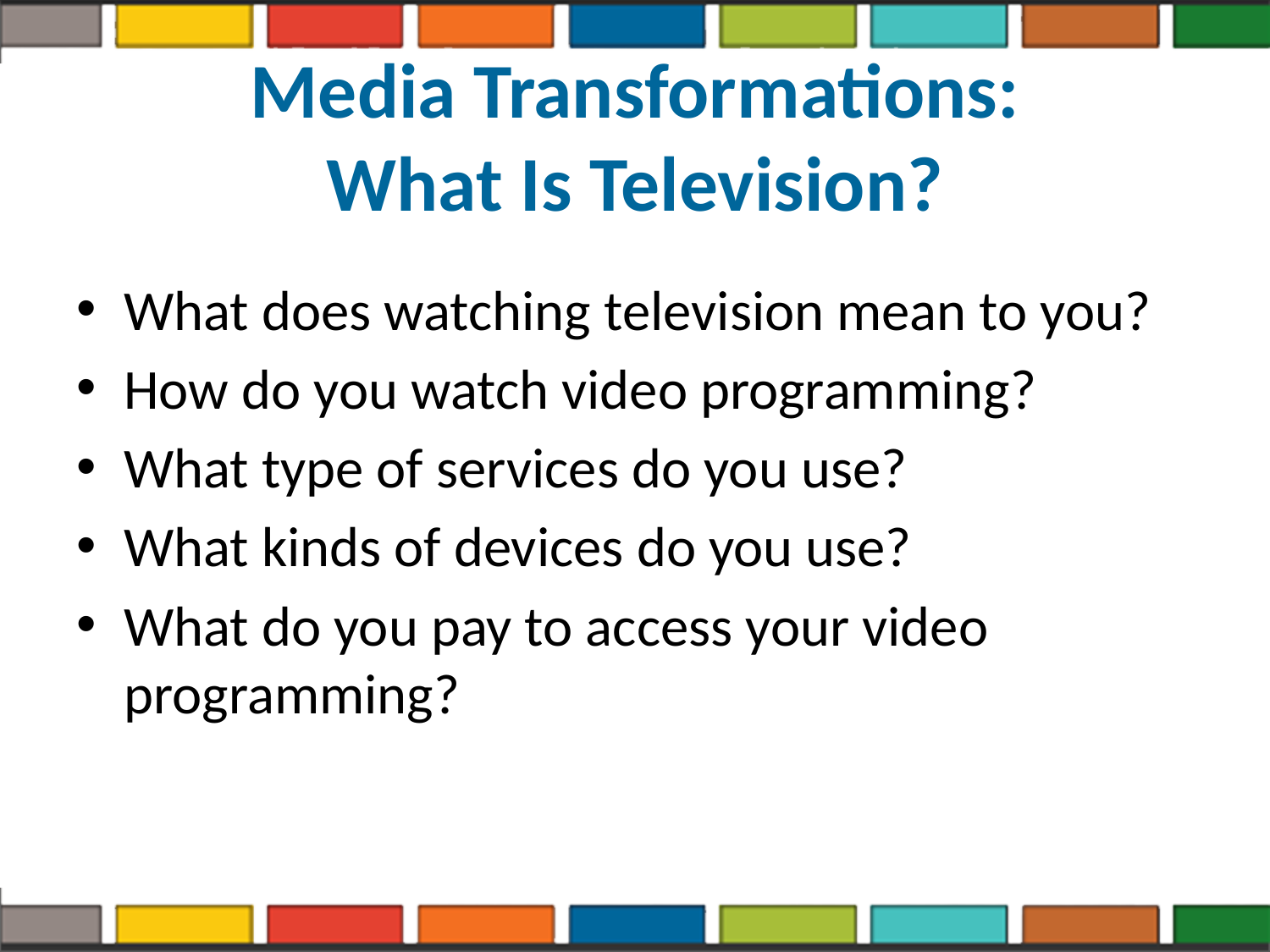

# Media Transformations: What Is Television?
What does watching television mean to you?
How do you watch video programming?
What type of services do you use?
What kinds of devices do you use?
What do you pay to access your video programming?